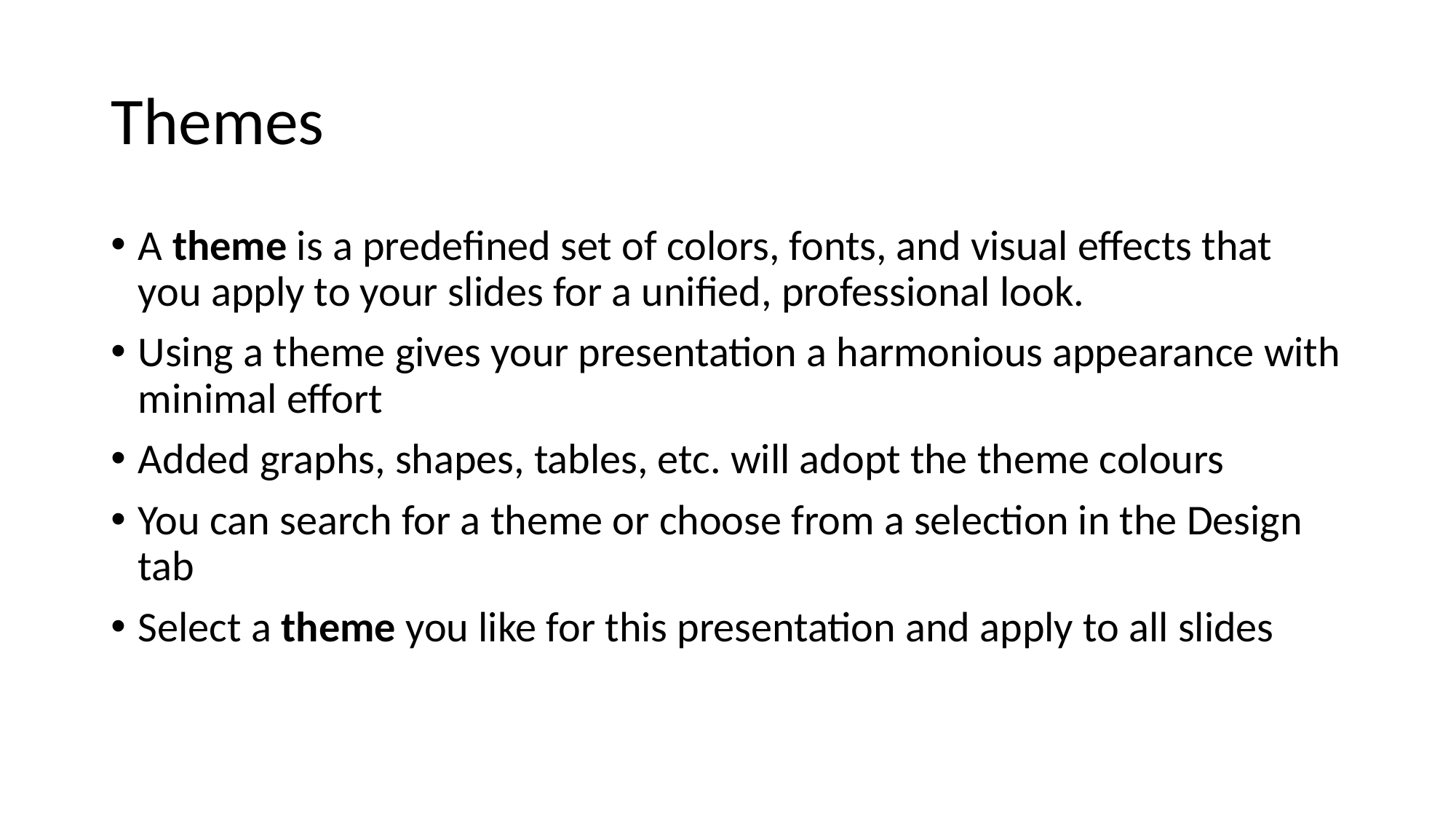

# Themes
A theme is a predefined set of colors, fonts, and visual effects that you apply to your slides for a unified, professional look.
Using a theme gives your presentation a harmonious appearance with minimal effort
Added graphs, shapes, tables, etc. will adopt the theme colours
You can search for a theme or choose from a selection in the Design tab
Select a theme you like for this presentation and apply to all slides